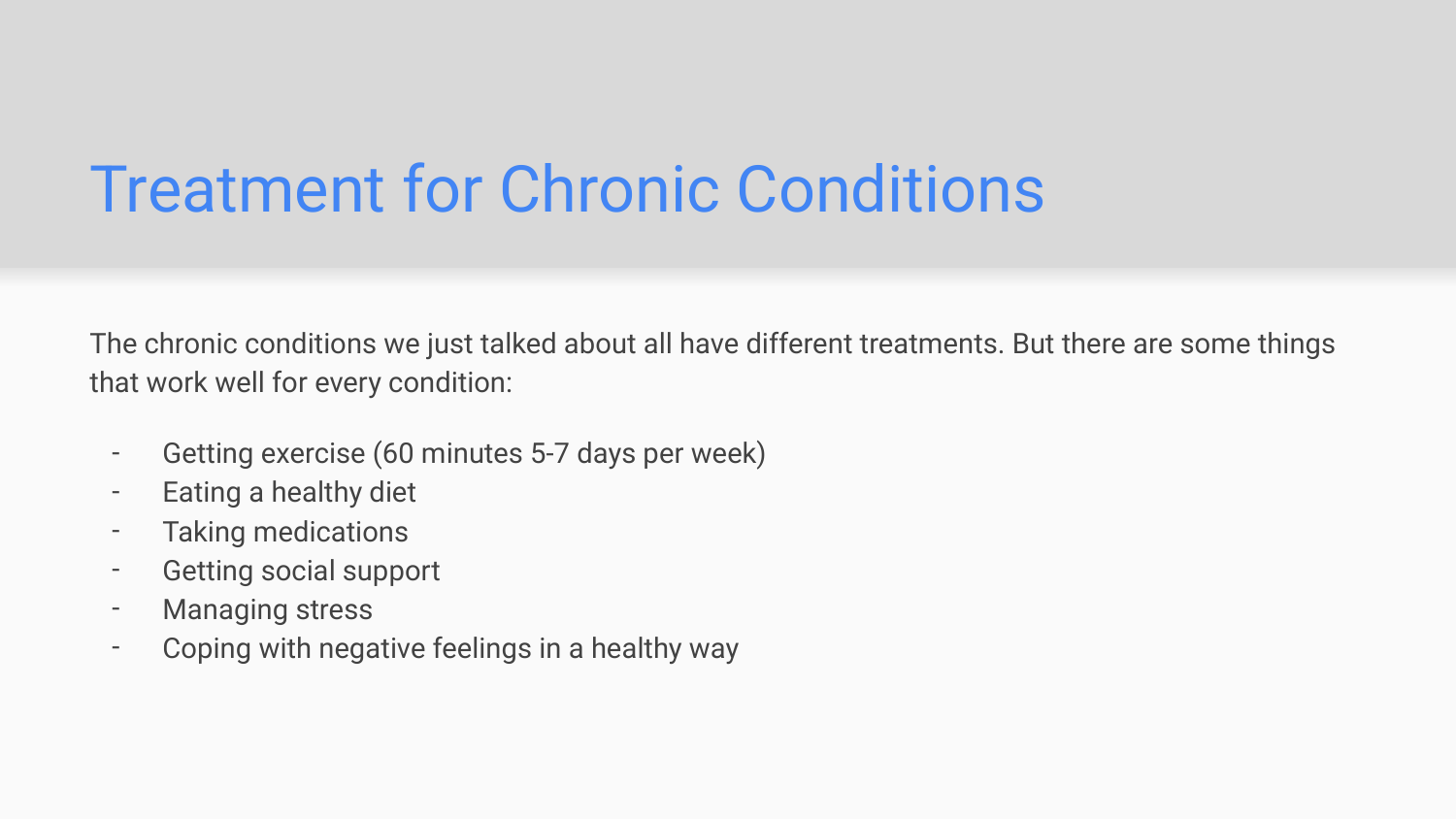

# Treatment for Chronic Conditions
The chronic conditions we just talked about all have different treatments. But there are some things that work well for every condition:
Getting exercise (60 minutes 5-7 days per week)
Eating a healthy diet
Taking medications
Getting social support
Managing stress
Coping with negative feelings in a healthy way